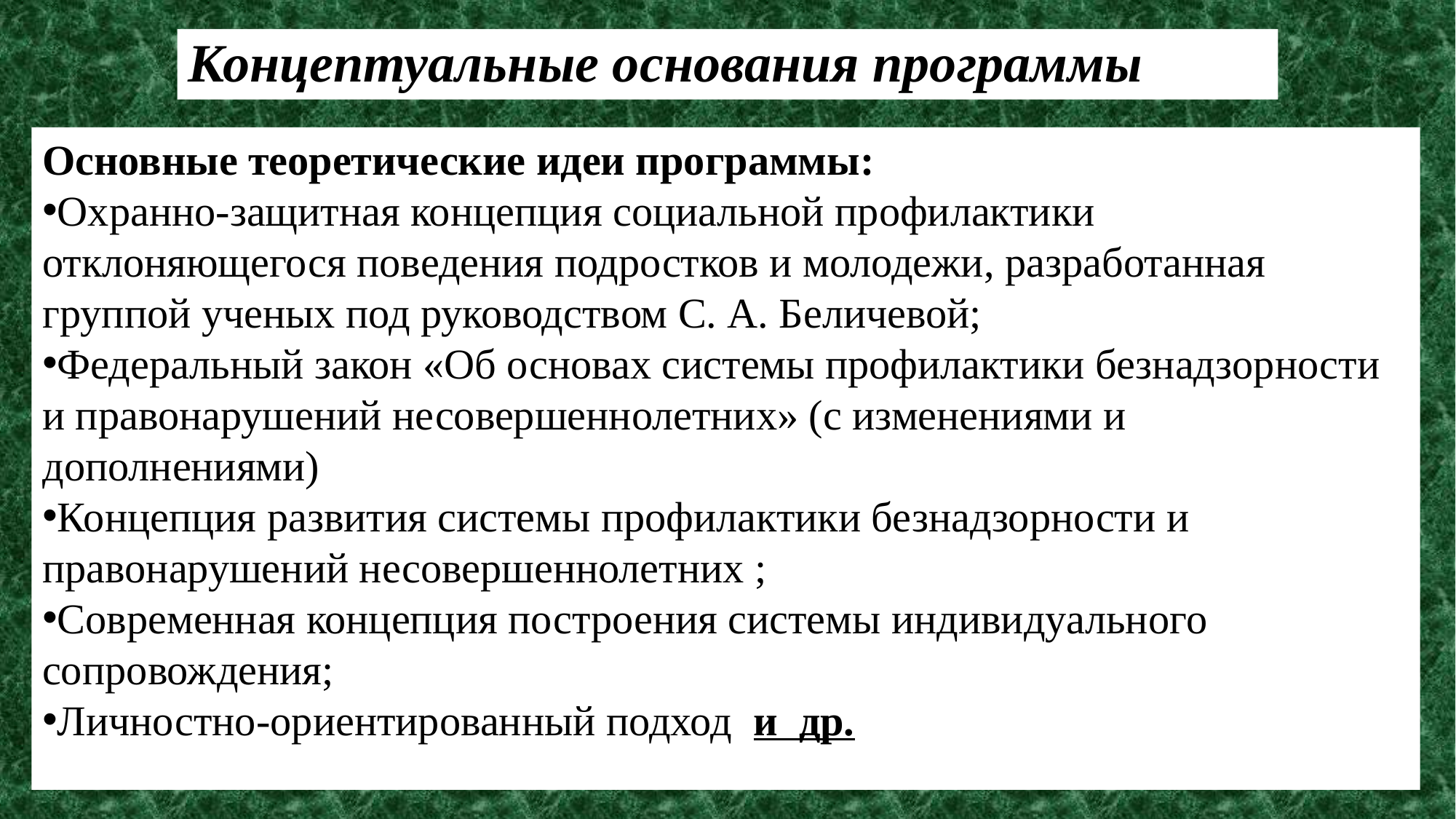

# Концептуальные основания программы
Основные теоретические идеи программы:
Охранно-защитная концепция социальной профилактики отклоняющегося поведения подростков и молодежи, разработанная группой ученых под руководством С. А. Беличевой;
Федеральный закон «Об основах системы профилактики безнадзорности и правонарушений несовершеннолетних» (с изменениями и дополнениями)
Концепция развития системы профилактики безнадзорности и правонарушений несовершеннолетних ;
Современная концепция построения системы индивидуального сопровождения;
Личностно-ориентированный подход  и  др.